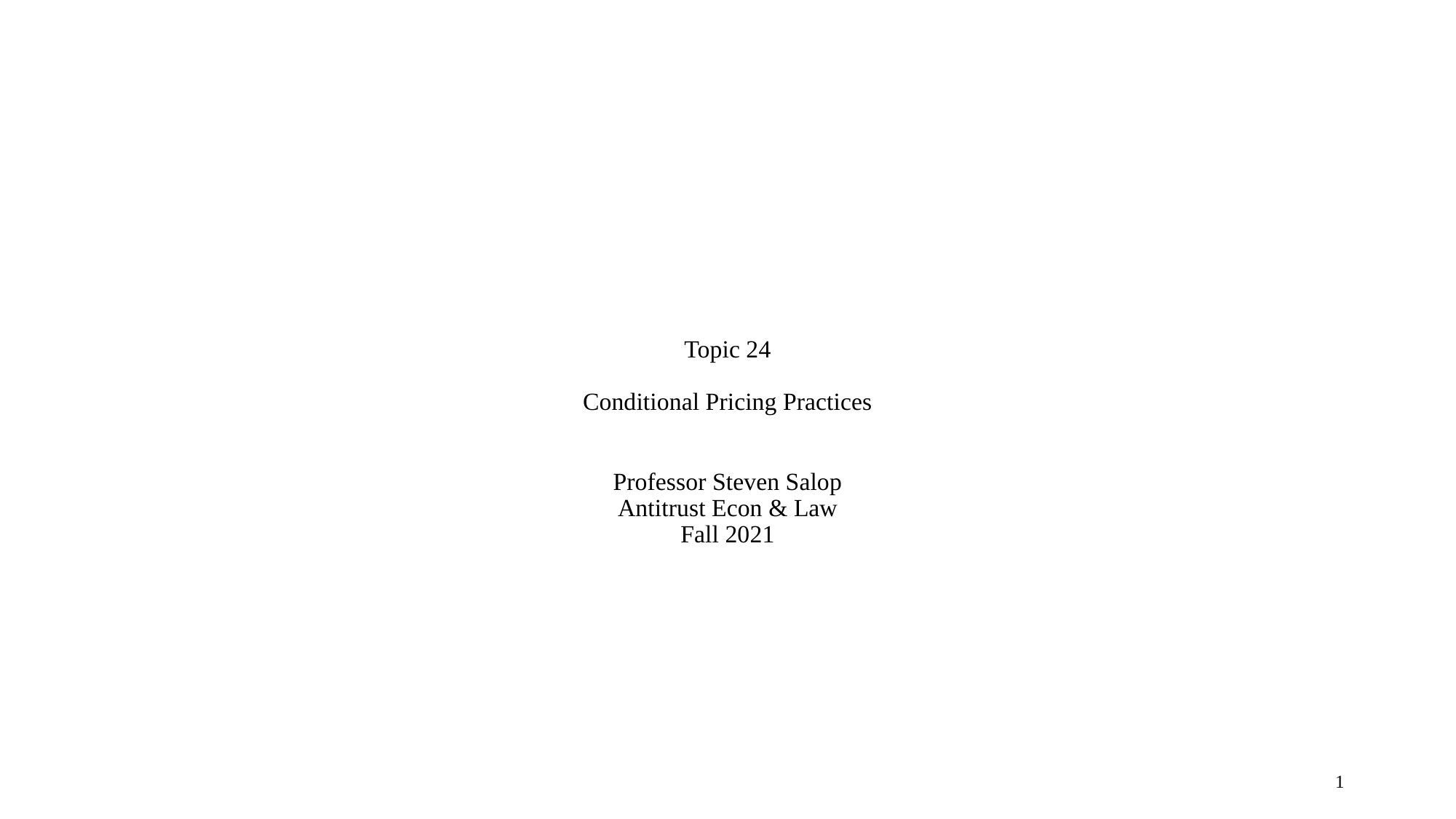

# Topic 24 Conditional Pricing Practices Professor Steven Salop Antitrust Econ & Law Fall 2021
1